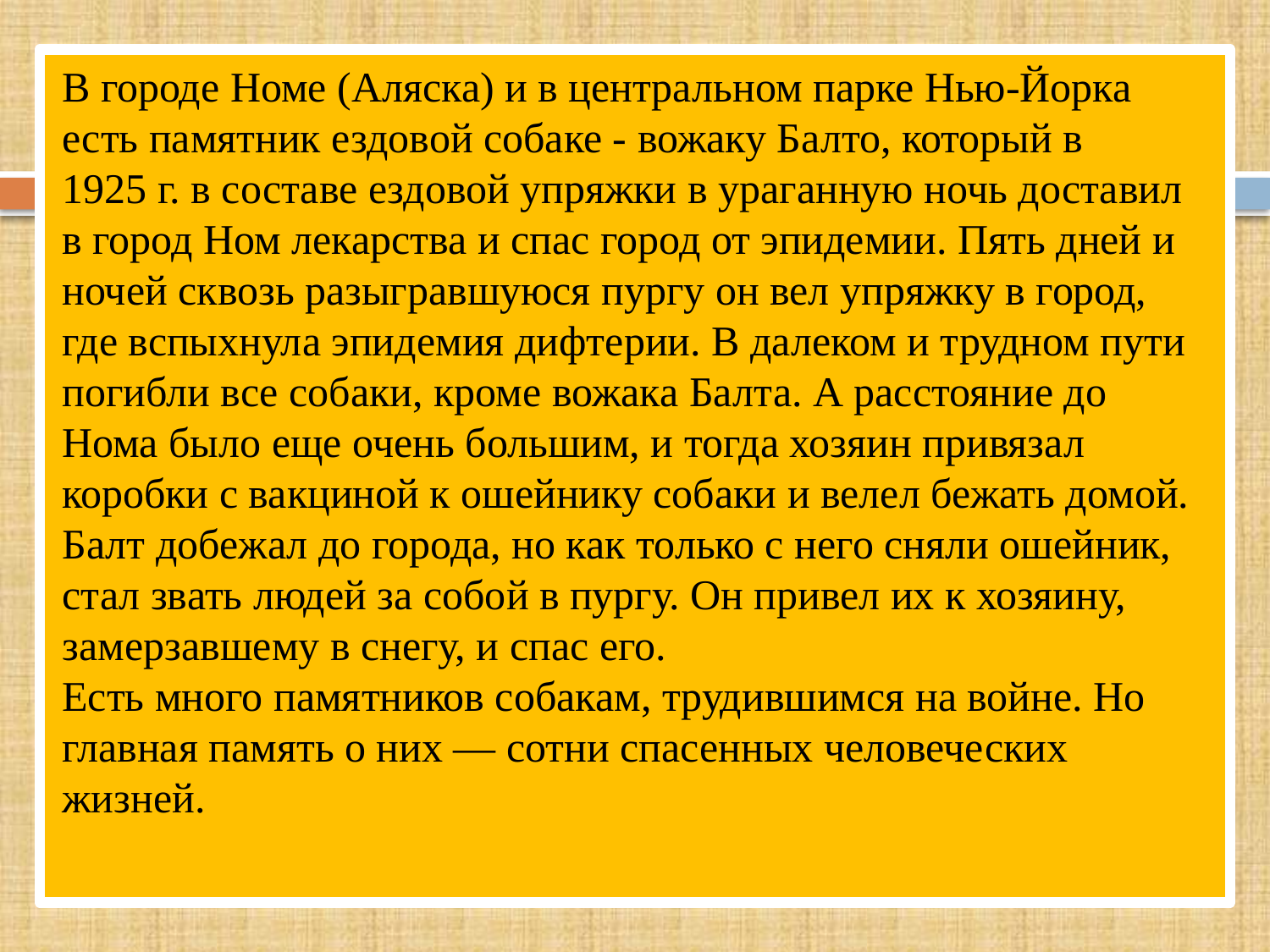

В городе Номе (Аляска) и в центральном парке Нью-Йорка есть памятник ездовой собаке - вожаку Балто, который в
1925 г. в составе ездовой упряжки в ураганную ночь доставил в город Ном лекарства и спас город от эпидемии. Пять дней и ночей сквозь разыгравшуюся пургу он вел упряжку в город, где вспыхнула эпидемия дифтерии. В далеком и трудном пути погибли все собаки, кроме вожака Балта. А расстояние до Нома было еще очень большим, и тогда хозяин привязал коробки с вакциной к ошейнику собаки и велел бежать домой. Балт добежал до города, но как только с него сняли ошейник, стал звать людей за собой в пургу. Он привел их к хозяину, замерзавшему в снегу, и спас его.
Есть много памятников собакам, трудившимся на войне. Но главная память о них — сотни спасенных человеческих жизней.